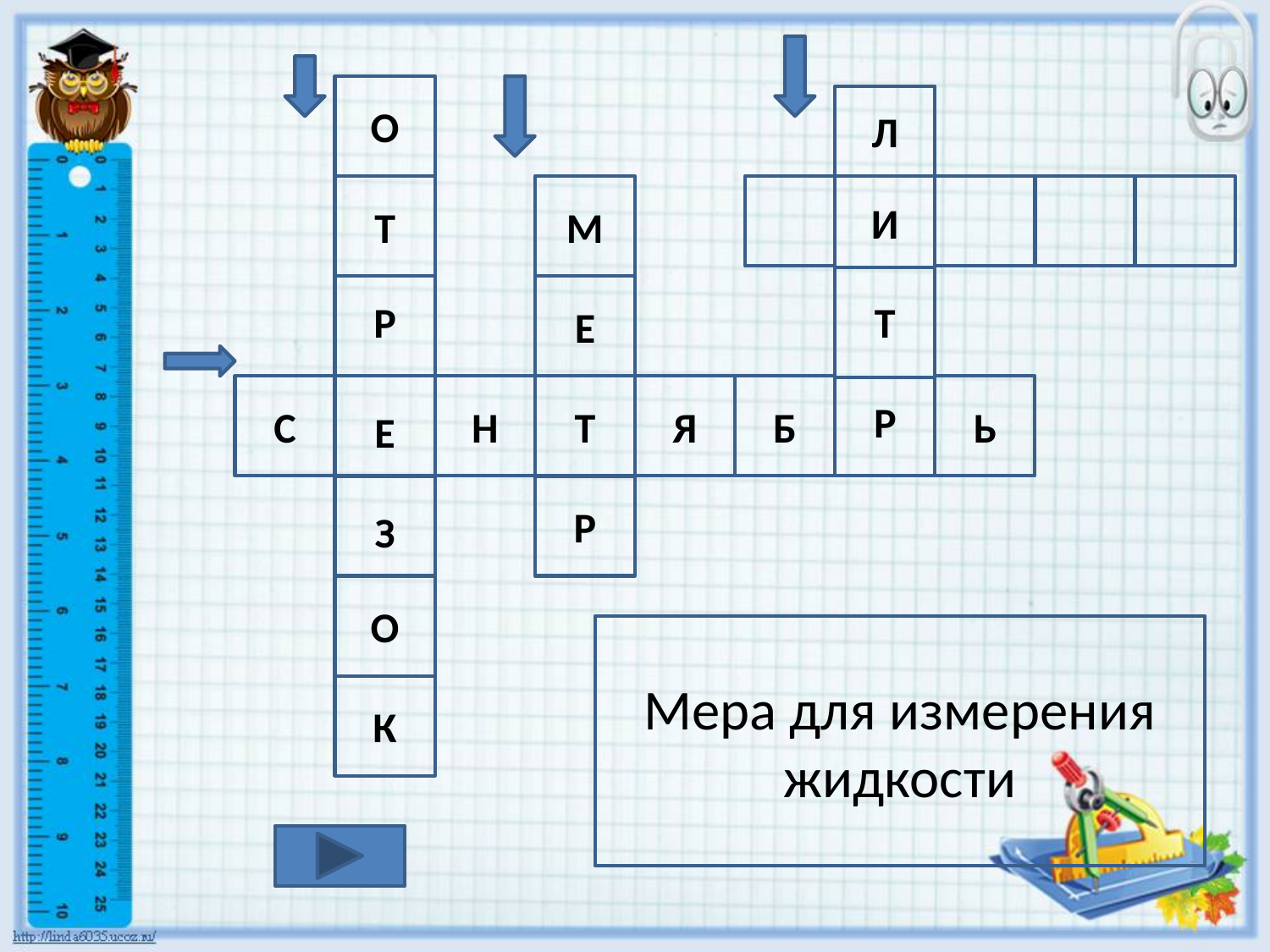

О

Л
Т
М

И

Р
Т
Е

Р
С
Е
Н
Т
Я
Б
Ь
З
Р
О
Мера для измерения жидкости
К